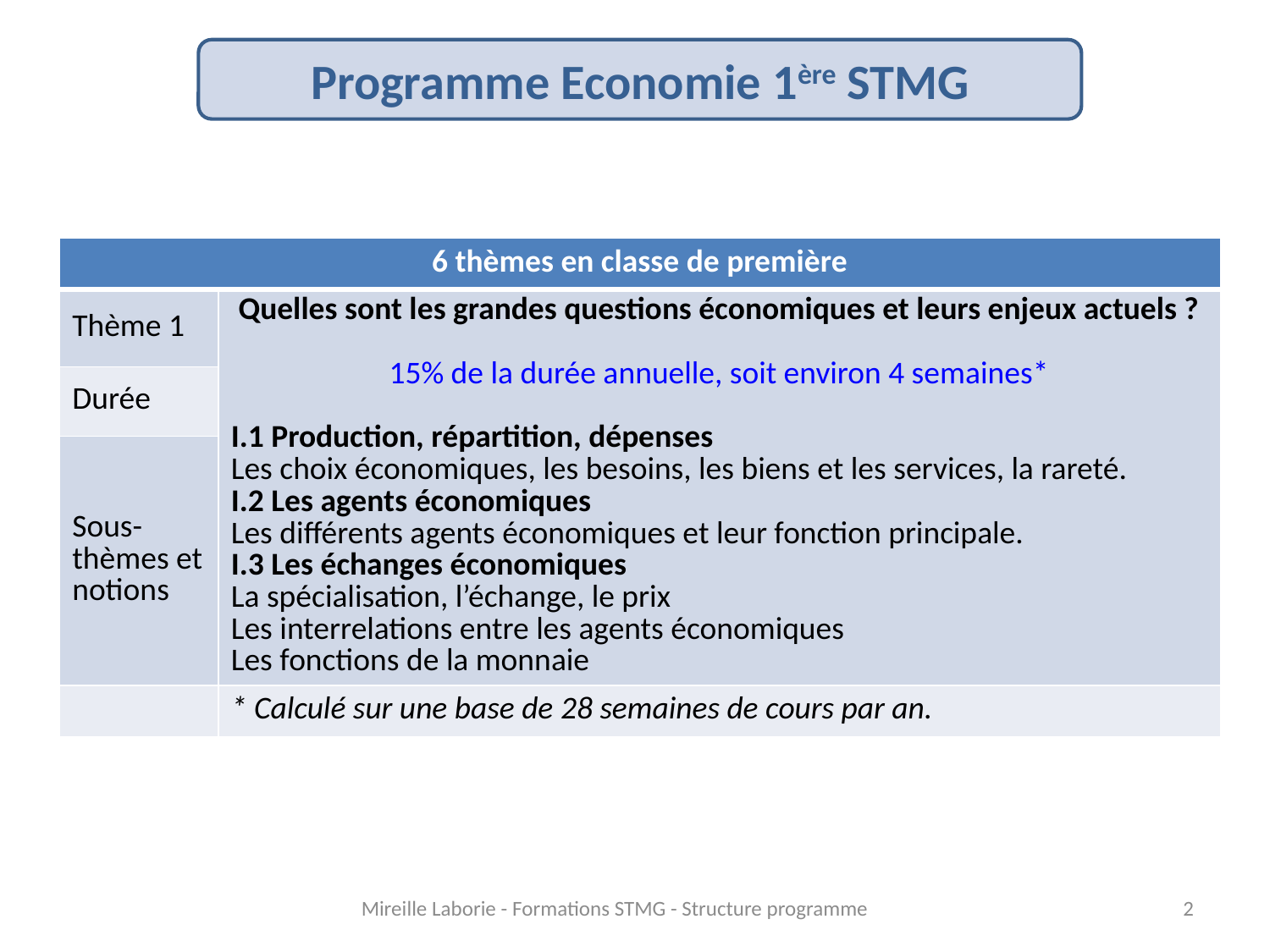

Programme Economie 1ère STMG
| 6 thèmes en classe de première |  |
| --- | --- |
| Thème 1 | Quelles sont les grandes questions économiques et leurs enjeux actuels ? 15% de la durée annuelle, soit environ 4 semaines\* I.1 Production, répartition, dépenses Les choix économiques, les besoins, les biens et les services, la rareté. I.2 Les agents économiques Les différents agents économiques et leur fonction principale. I.3 Les échanges économiques La spécialisation, l’échange, le prix Les interrelations entre les agents économiques Les fonctions de la monnaie |
| Durée |  |
| Sous-thèmes et notions |  |
|  | \* Calculé sur une base de 28 semaines de cours par an. |
Mireille Laborie - Formations STMG - Structure programme
2